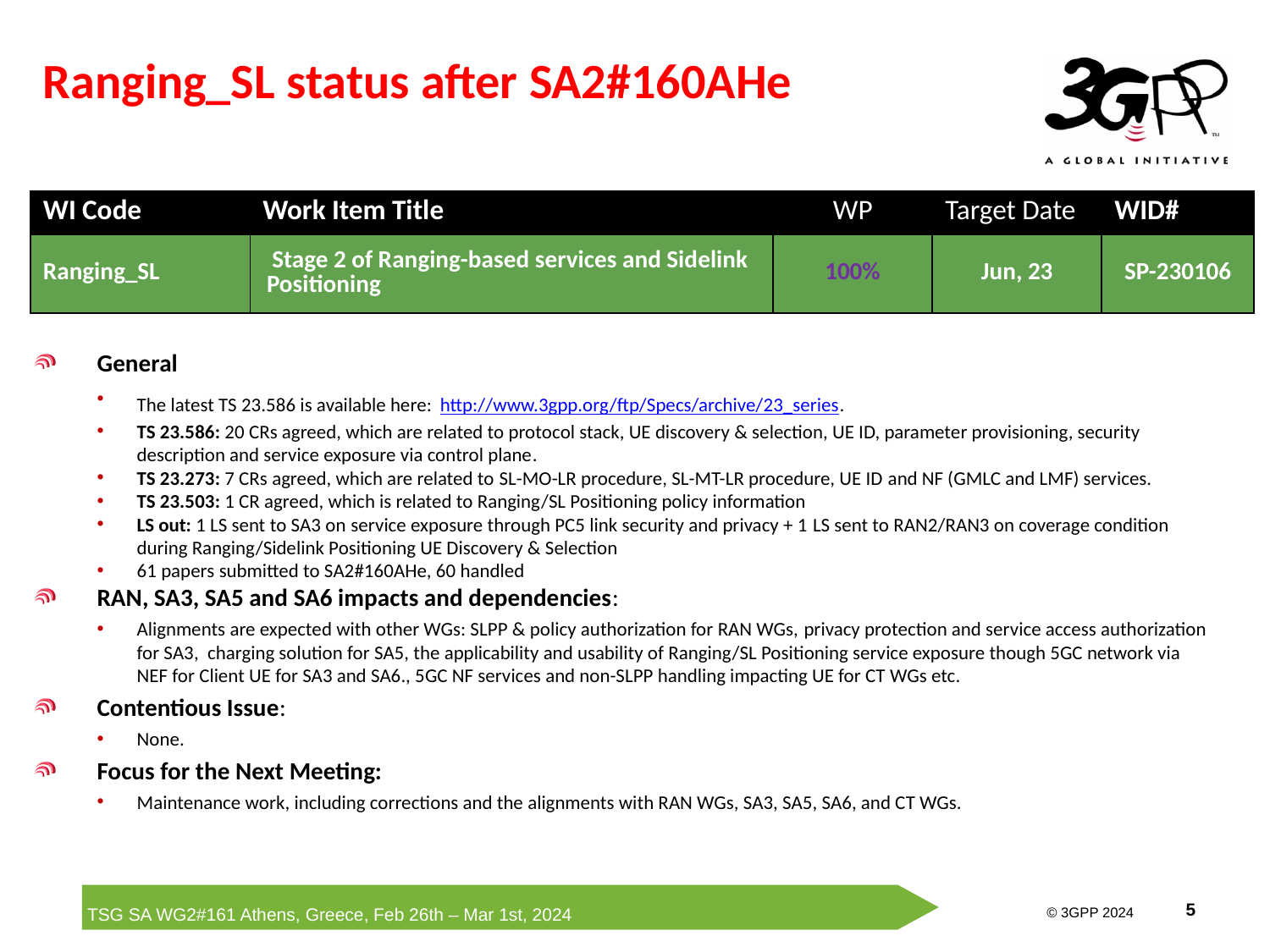

# Ranging_SL status after SA2#160AHe
| WI Code | Work Item Title | WP | Target Date | WID# |
| --- | --- | --- | --- | --- |
| Ranging\_SL | Stage 2 of Ranging-based services and Sidelink Positioning | 100% | Jun, 23 | SP-230106 |
General
The latest TS 23.586 is available here: http://www.3gpp.org/ftp/Specs/archive/23_series.
TS 23.586: 20 CRs agreed, which are related to protocol stack, UE discovery & selection, UE ID, parameter provisioning, security description and service exposure via control plane.
TS 23.273: 7 CRs agreed, which are related to SL-MO-LR procedure, SL-MT-LR procedure, UE ID and NF (GMLC and LMF) services.
TS 23.503: 1 CR agreed, which is related to Ranging/SL Positioning policy information
LS out: 1 LS sent to SA3 on service exposure through PC5 link security and privacy + 1 LS sent to RAN2/RAN3 on coverage condition during Ranging/Sidelink Positioning UE Discovery & Selection
61 papers submitted to SA2#160AHe, 60 handled
RAN, SA3, SA5 and SA6 impacts and dependencies:
Alignments are expected with other WGs: SLPP & policy authorization for RAN WGs, privacy protection and service access authorization for SA3,  charging solution for SA5, the applicability and usability of Ranging/SL Positioning service exposure though 5GC network via NEF for Client UE for SA3 and SA6., 5GC NF services and non-SLPP handling impacting UE for CT WGs etc.
Contentious Issue:
None.
Focus for the Next Meeting:
Maintenance work, including corrections and the alignments with RAN WGs, SA3, SA5, SA6, and CT WGs.